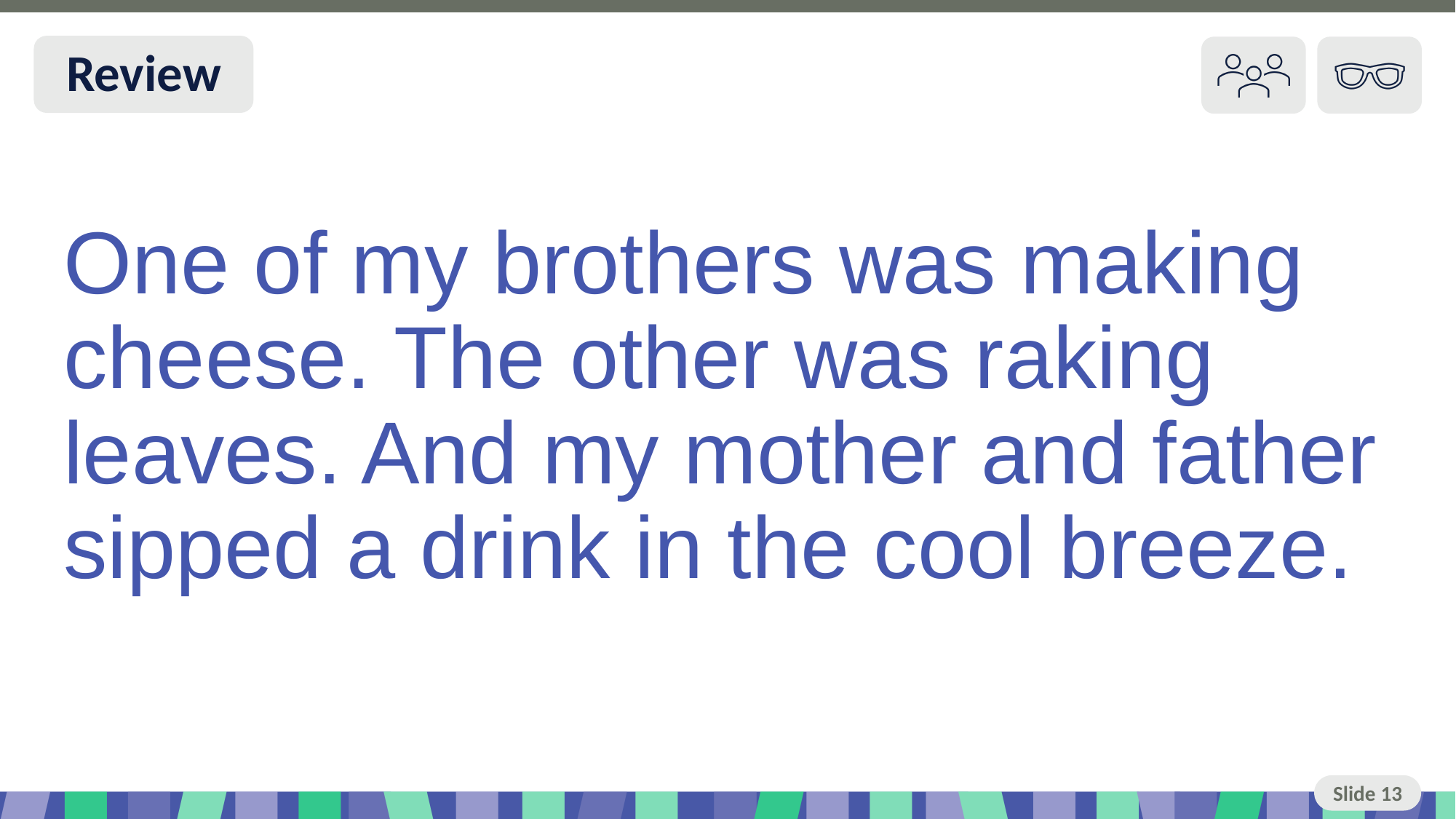

Slide 13 Review You do
One of my brothers was making cheese. The other was raking leaves. And my mother and father sipped a drink in the cool breeze.